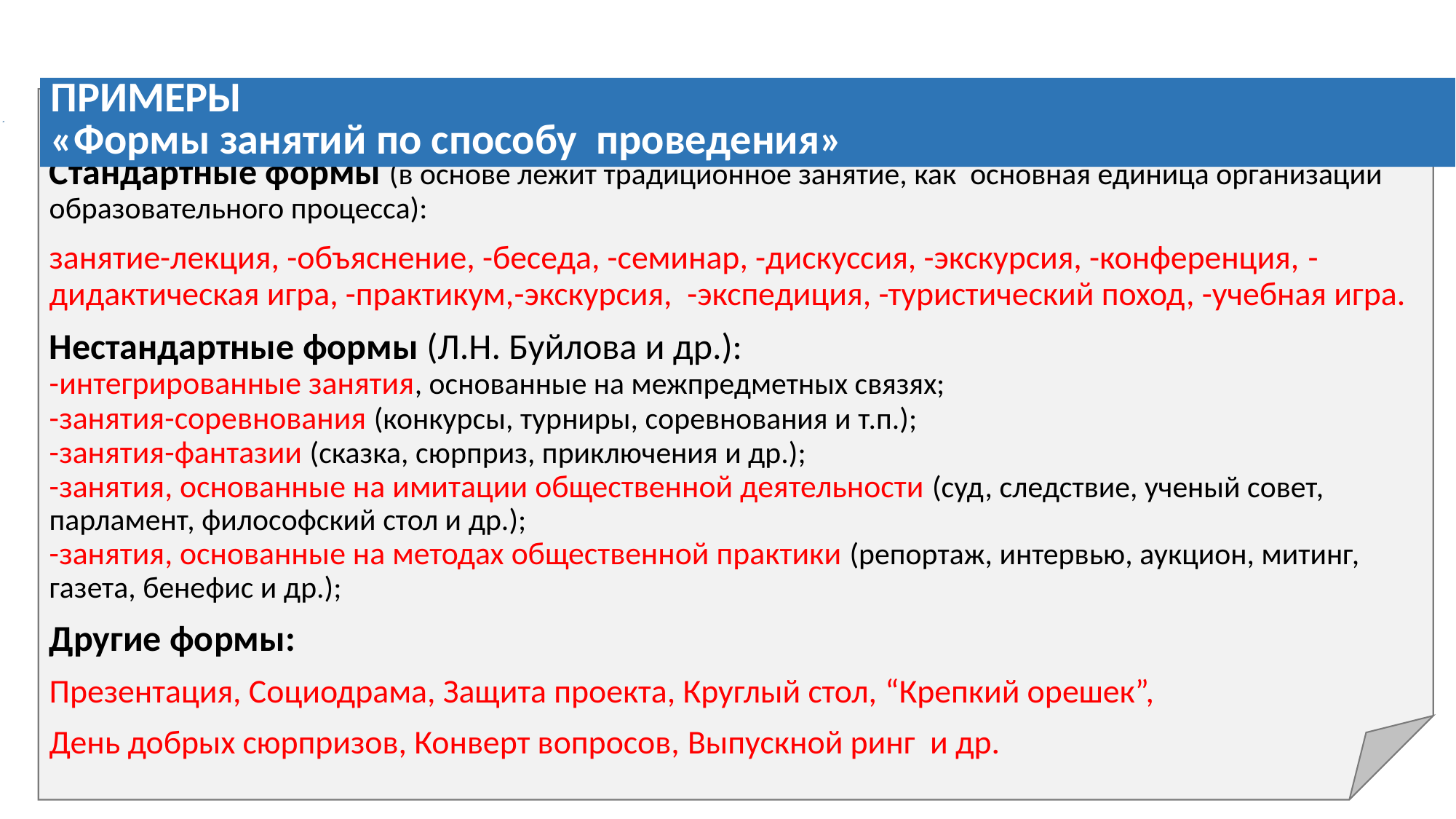

ПРИМЕРЫ
«Формы занятий по способу  проведения»

Стандартные формы (в основе лежит традиционное занятие, как  основная единица организации образовательного процесса):
занятие-лекция, -объяснение, -беседа, -семинар, -дискуссия, -экскурсия, -конференция, -дидактическая игра, -практикум,-экскурсия,  -экспедиция, -туристический поход, -учебная игра.
Нестандартные формы (Л.Н. Буйлова и др.):
-интегрированные занятия, основанные на межпредметных связях;
-занятия-соревнования (конкурсы, турниры, соревнования и т.п.);
-занятия-фантазии (сказка, сюрприз, приключения и др.);
-занятия, основанные на имитации общественной деятельности (суд, следствие, ученый совет, парламент, философский стол и др.);
-занятия, основанные на методах общественной практики (репортаж, интервью, аукцион, митинг, газета, бенефис и др.);
Другие формы:
Презентация, Социодрама, Защита проекта, Круглый стол, “Крепкий орешек”,
День добрых сюрпризов, Конверт вопросов, Выпускной ринг  и др.